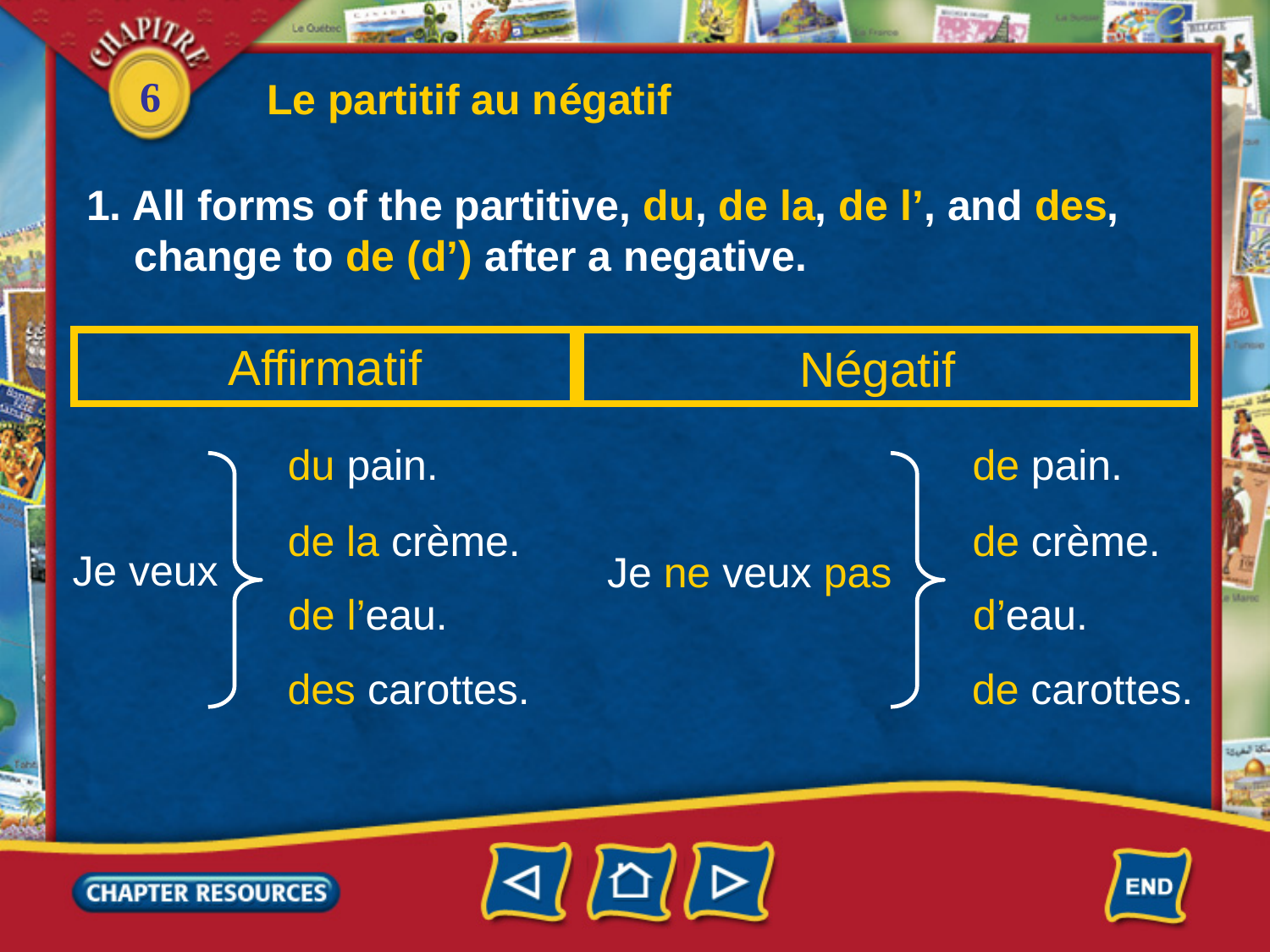

Le partitif au négatif
1. All forms of the partitive, du, de la, de l’, and des,
    change to de (d’) after a negative.

Affirmatif

Négatif
du pain.
de pain.

Je veux

Je ne veux pas
de la crème.
de crème.
de l’eau.
d’eau.
des carottes.
de carottes.